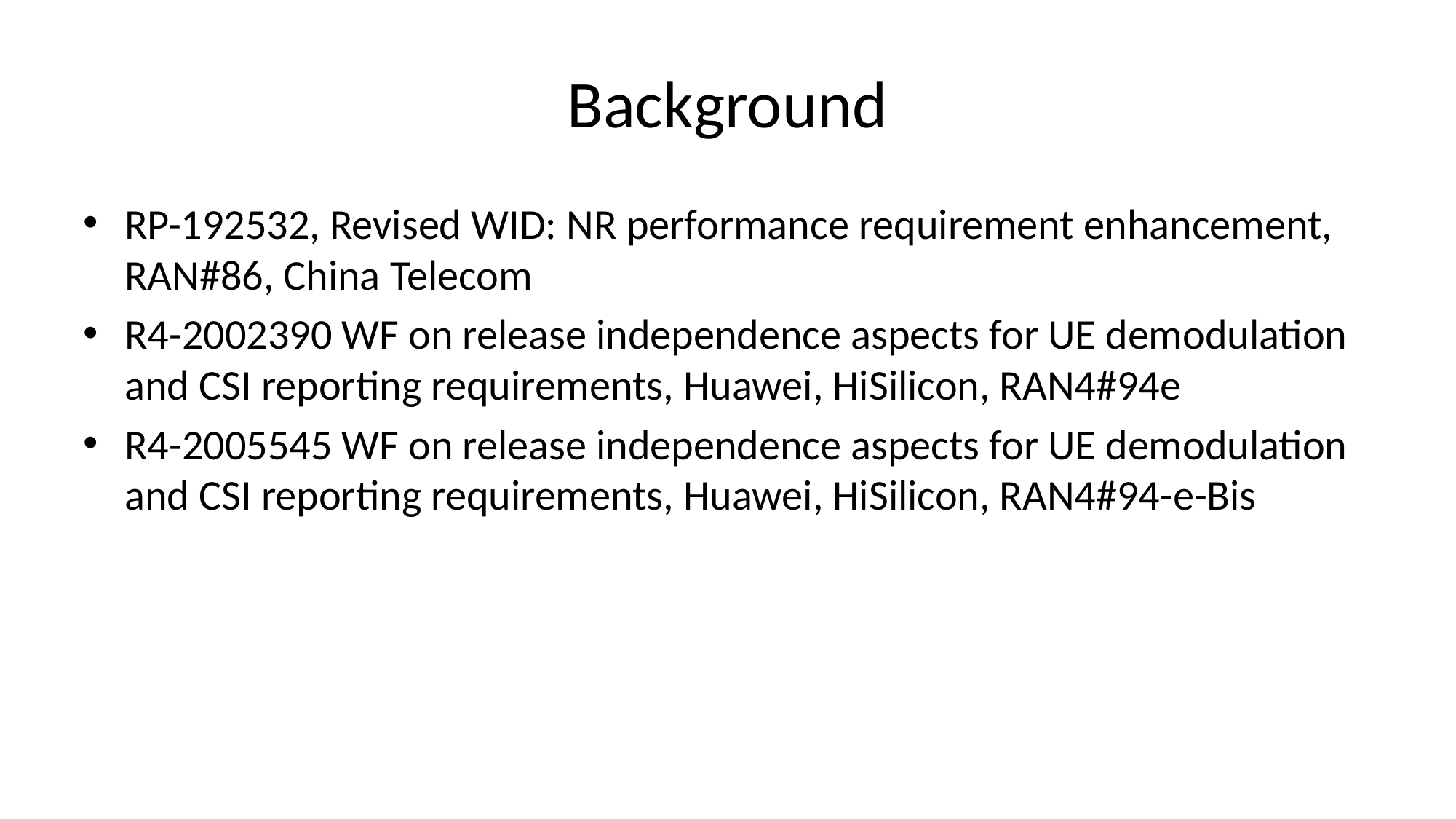

# Background
RP-192532, Revised WID: NR performance requirement enhancement, RAN#86, China Telecom
R4-2002390 WF on release independence aspects for UE demodulation and CSI reporting requirements, Huawei, HiSilicon, RAN4#94e
R4-2005545 WF on release independence aspects for UE demodulation and CSI reporting requirements, Huawei, HiSilicon, RAN4#94-e-Bis